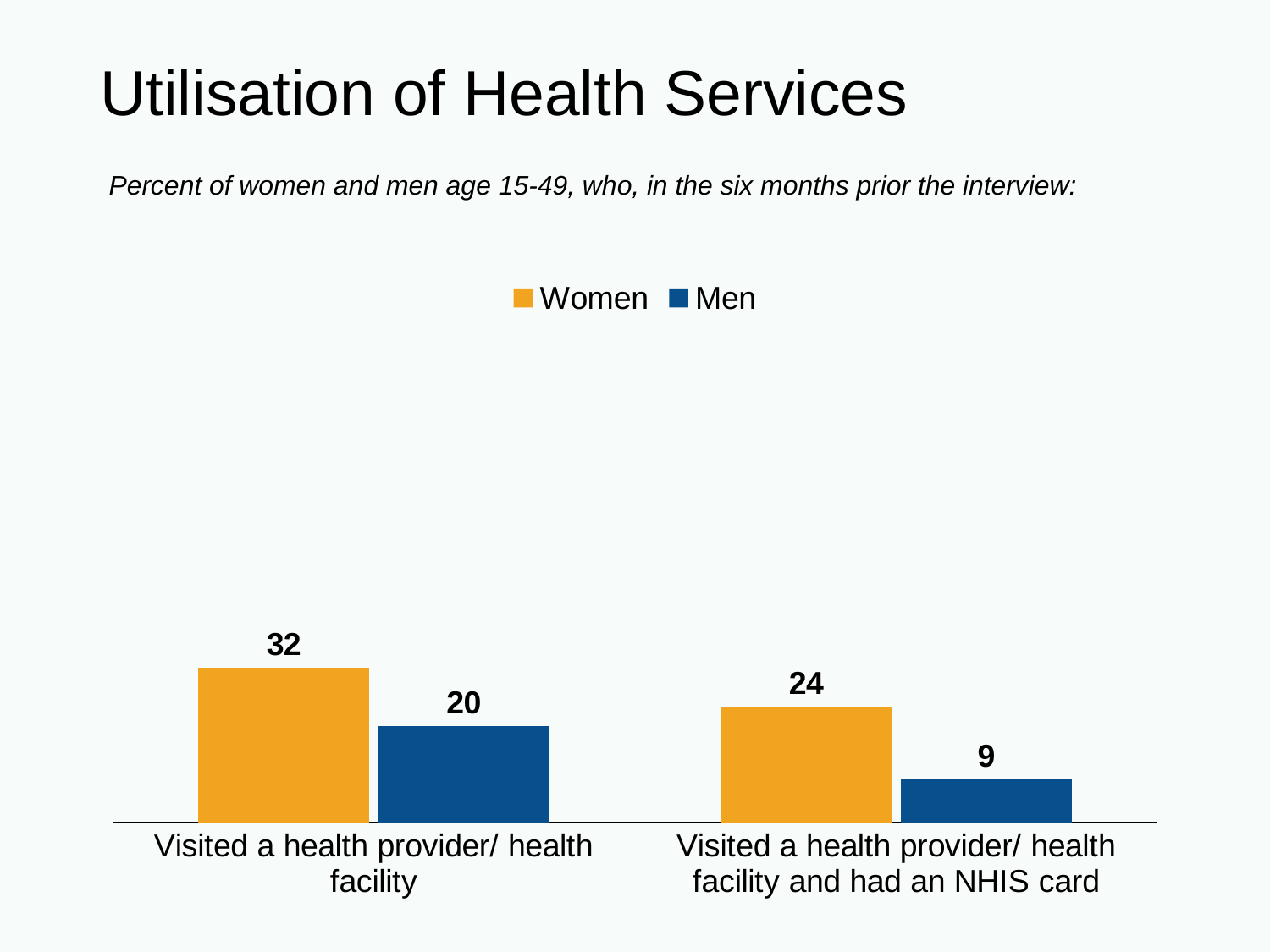

# Utilisation of Health Services
Percent of women and men age 15-49, who, in the six months prior the interview:

### Chart

| Category | Women | Men |
|---|---|---|
| Visited a health provider/ health facility | 32.0 | 20.0 |
| Visited a health provider/ health facility and had an NHIS card | 24.0 | 9.0 |